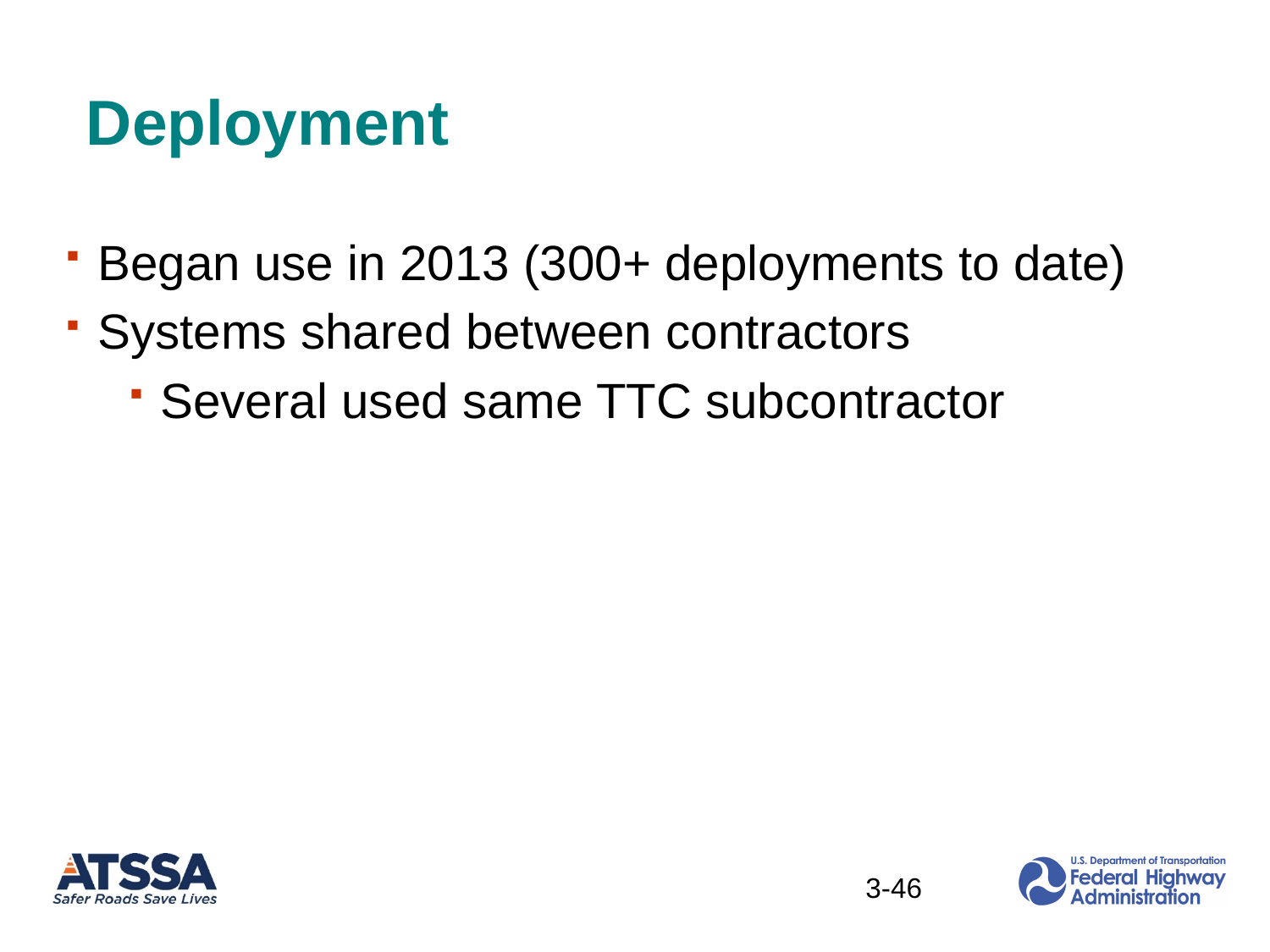

# Deployment
Began use in 2013 (300+ deployments to date)
Systems shared between contractors
Several used same TTC subcontractor